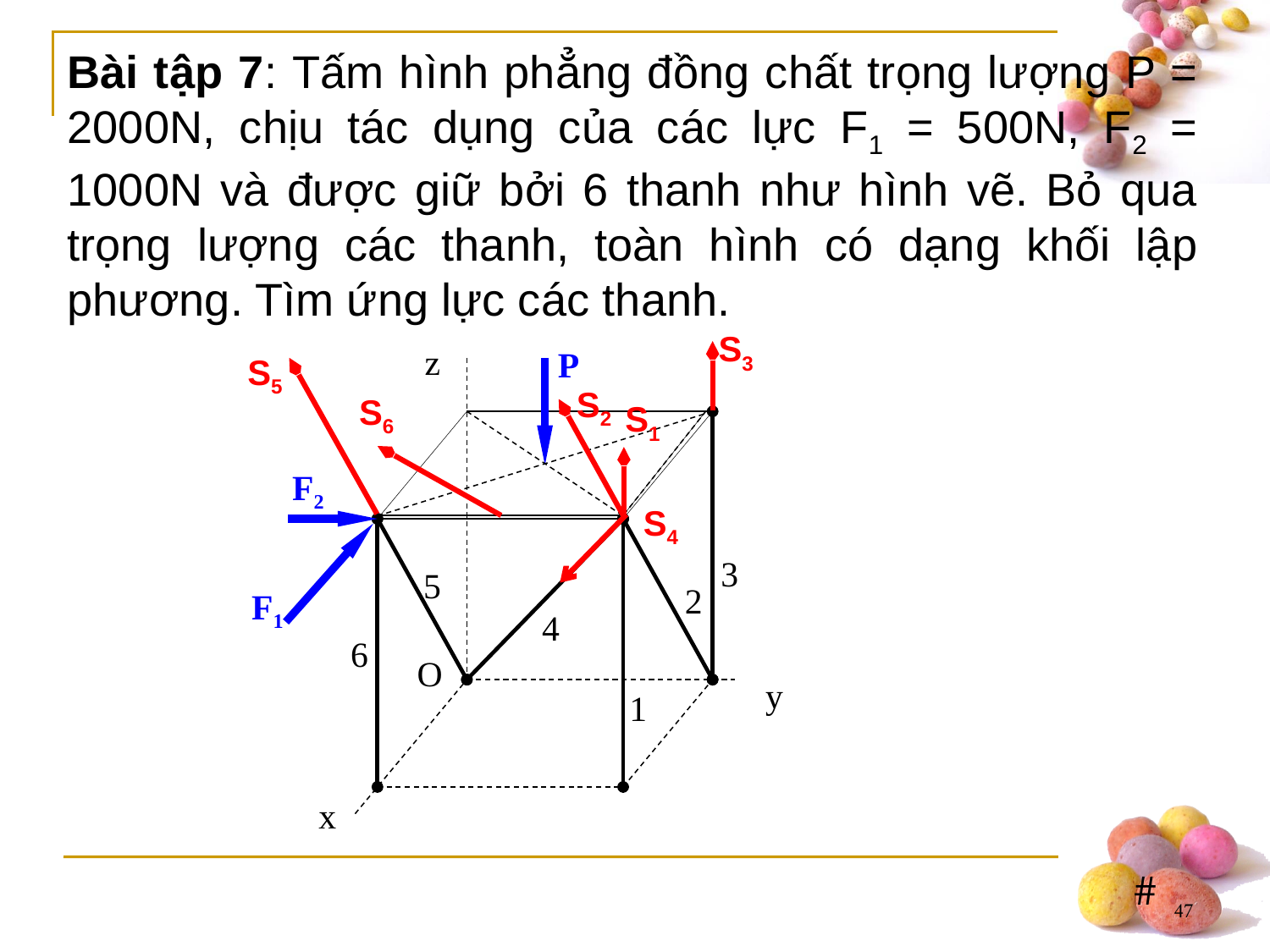

Bài tập 7: Tấm hình phẳng đồng chất trọng lượng P = 2000N, chịu tác dụng của các lực F1 = 500N, F2 = 1000N và được giữ bởi 6 thanh như hình vẽ. Bỏ qua trọng lượng các thanh, toàn hình có dạng khối lập phương. Tìm ứng lực các thanh.
S3
z
P

F2

  3
 5
   2
F1
  4
 6
O
y
  1
x
S5
S2
S6
S1
S4
47